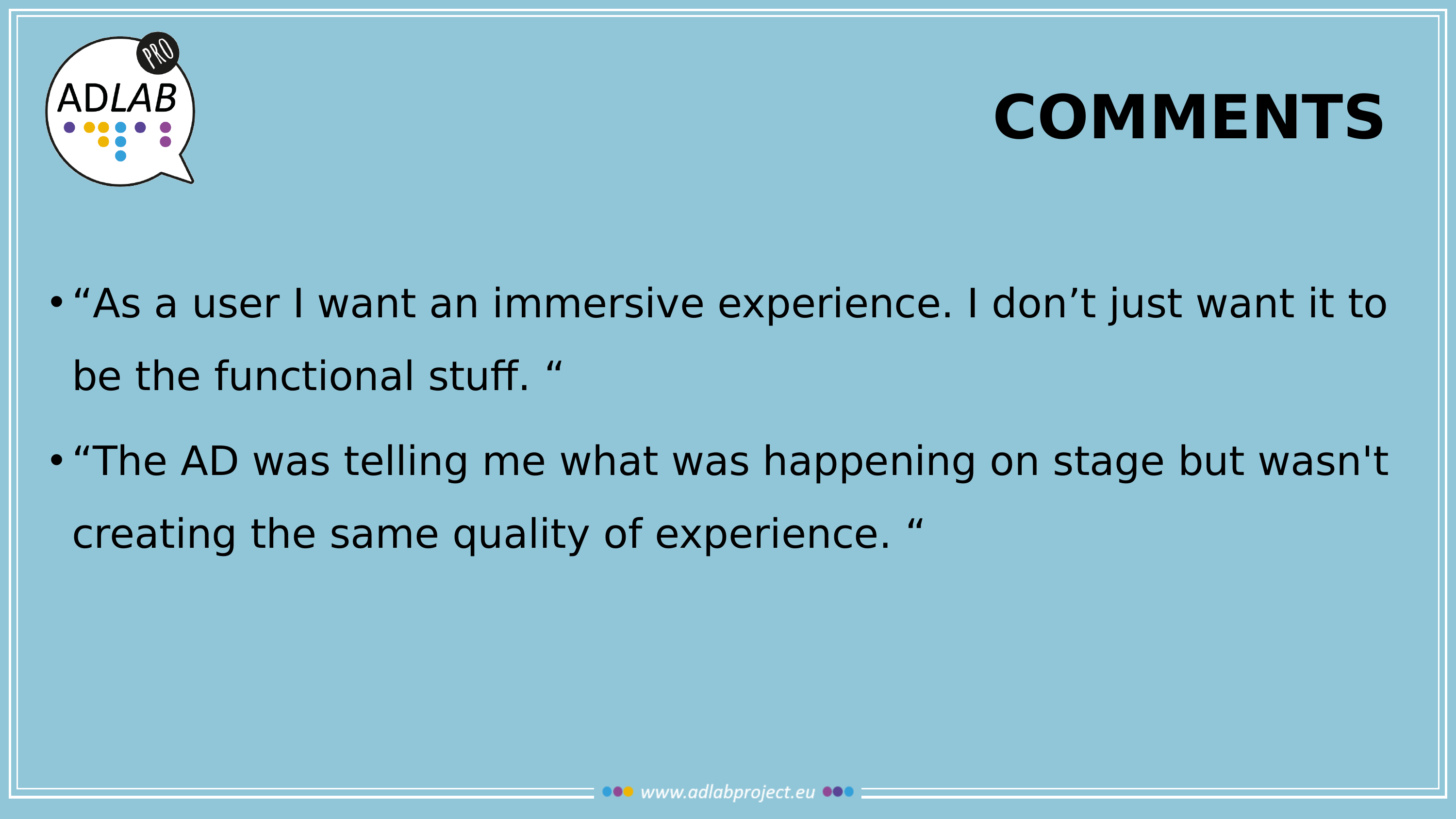

# COMMENTS
“As a user I want an immersive experience. I don’t just want it to be the functional stuff. “
“The AD was telling me what was happening on stage but wasn't creating the same quality of experience. “